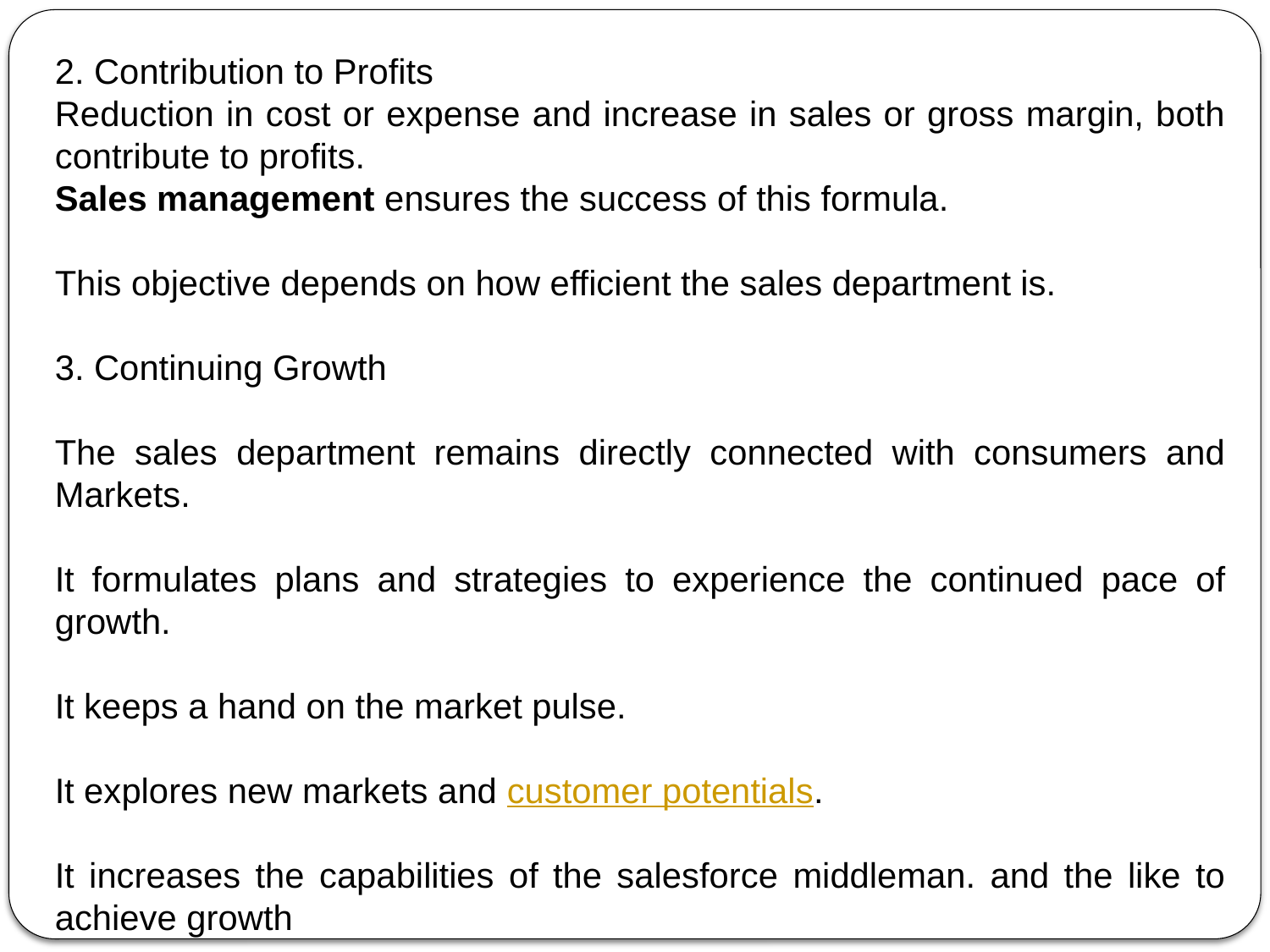

2. Contribution to Profits
Reduction in cost or expense and increase in sales or gross margin, both contribute to profits.
Sales management ensures the success of this formula.

This objective depends on how efficient the sales department is.

3. Continuing Growth

The sales department remains directly connected with consumers and Markets.

It formulates plans and strategies to experience the continued pace of growth.

It keeps a hand on the market pulse.

It explores new markets and customer potentials.

It increases the capabilities of the salesforce middleman. and the like to achieve growth